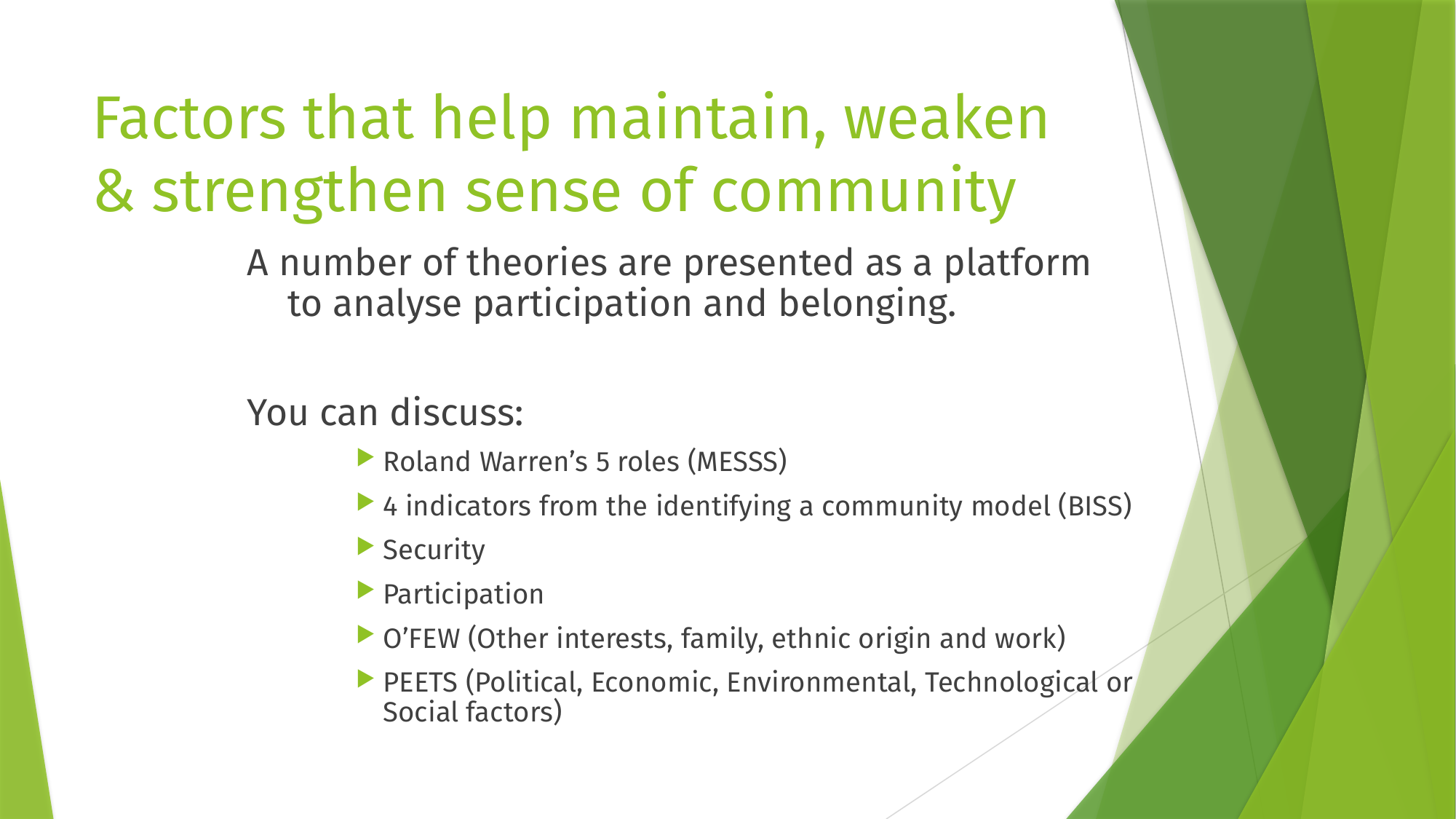

# Factors that help maintain, weaken & strengthen sense of community
A number of theories are presented as a platform to analyse participation and belonging.

You can discuss:
Roland Warren’s 5 roles (MESSS)
4 indicators from the identifying a community model (BISS)
Security
Participation
O’FEW (Other interests, family, ethnic origin and work)
PEETS (Political, Economic, Environmental, Technological or Social factors)